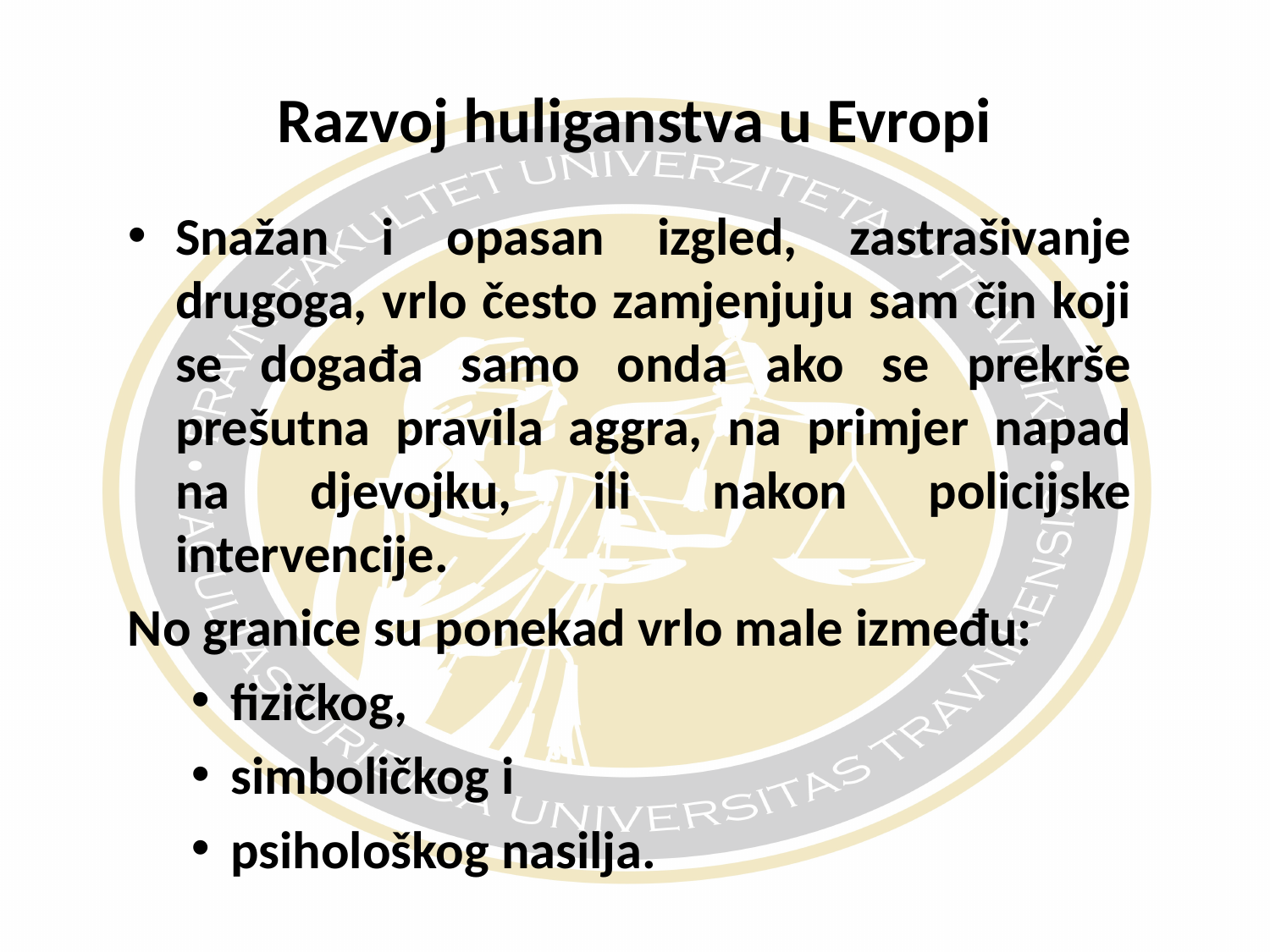

# Razvoj huliganstva u Evropi
Snažan i opasan izgled, zastrašivanje drugoga, vrlo često zamjenjuju sam čin koji se događa samo onda ako se prekrše prešutna pravila aggra, na primjer napad na djevojku, ili nakon policijske intervencije.
No granice su ponekad vrlo male između:
fizičkog,
simboličkog i
psihološkog nasilja.